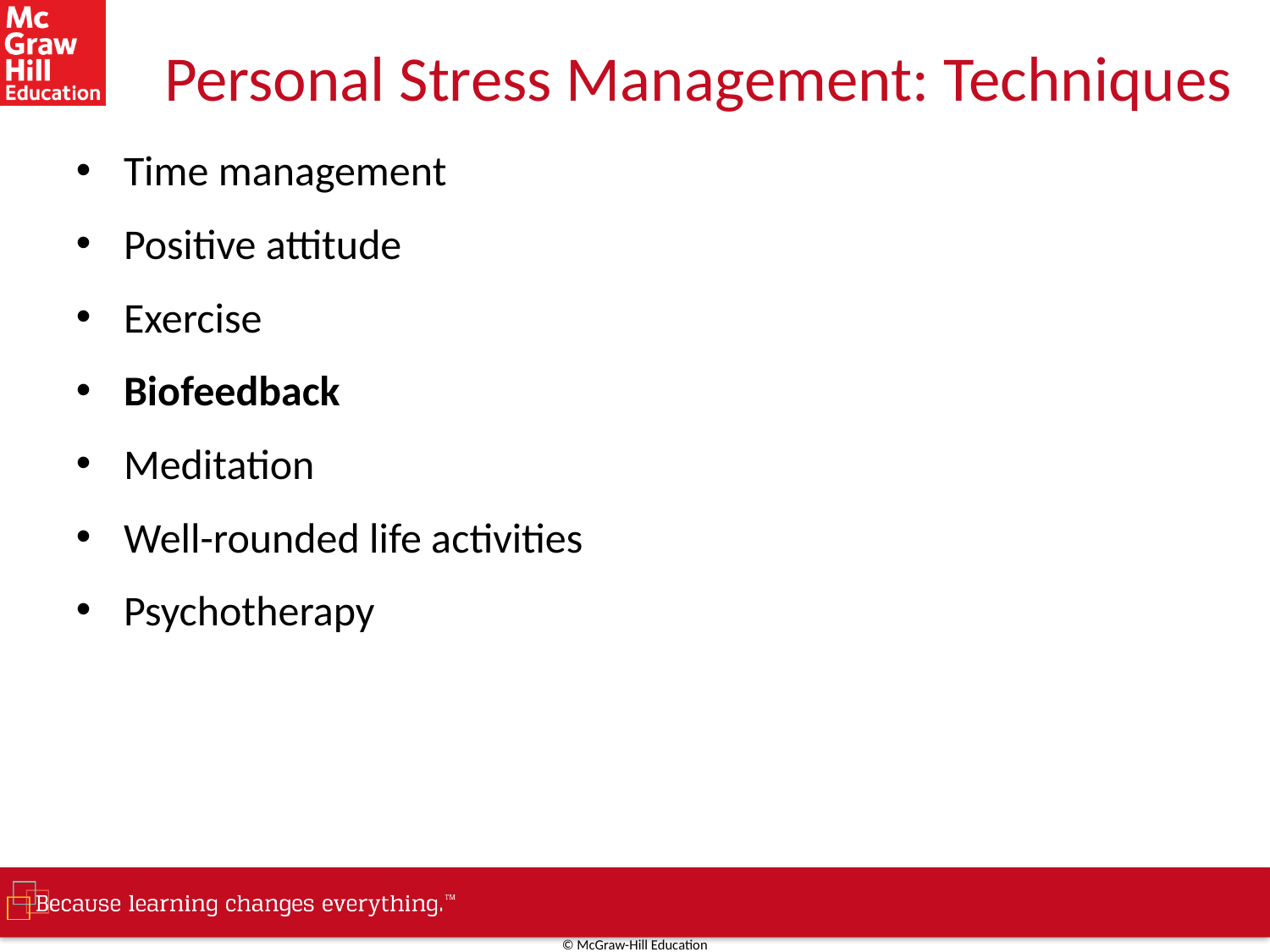

# Personal Stress Management: Techniques
Time management
Positive attitude
Exercise
Biofeedback
Meditation
Well-rounded life activities
Psychotherapy